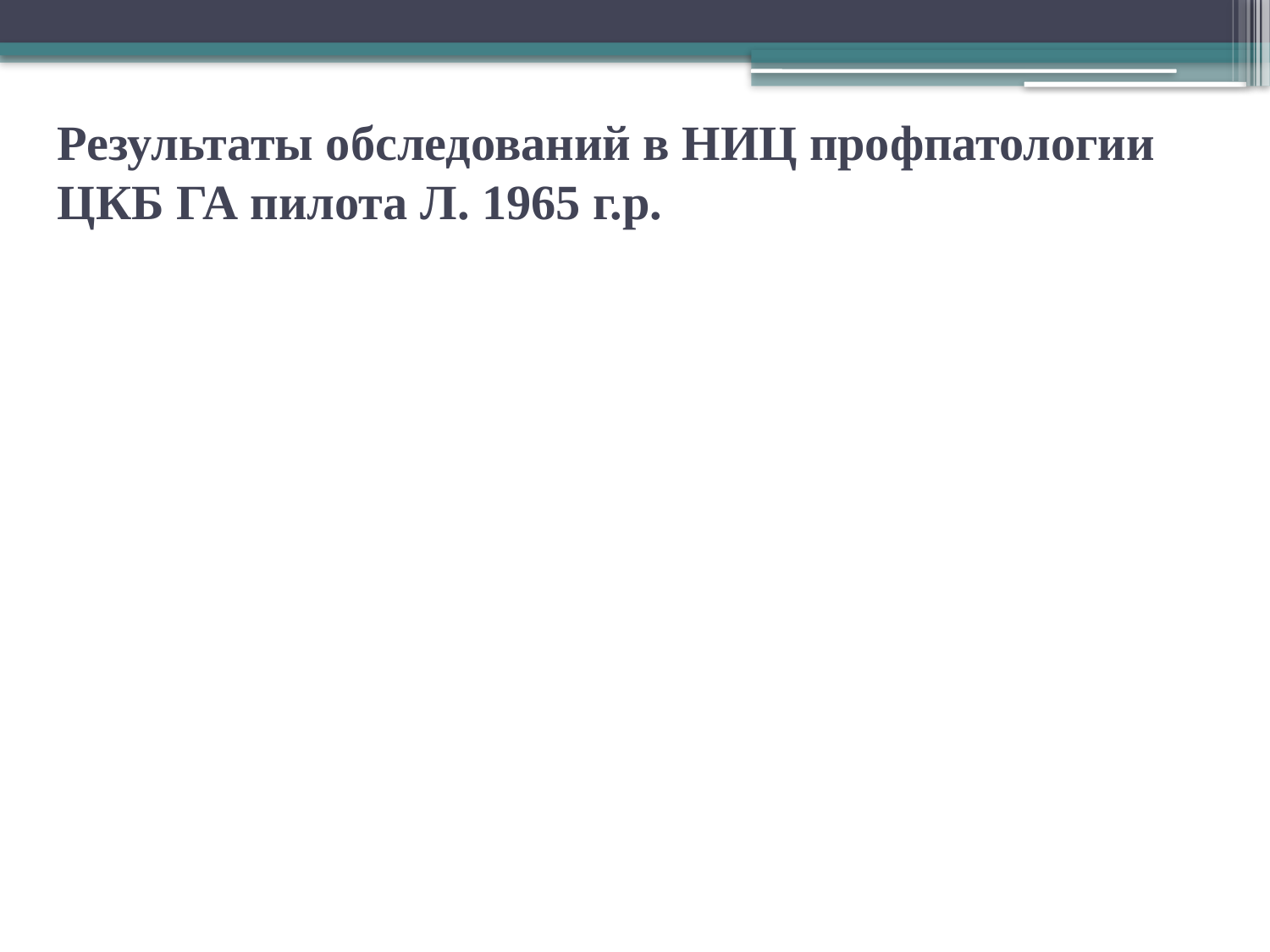

# Результаты обследований в НИЦ профпатологии ЦКБ ГА пилота Л. 1965 г.р.